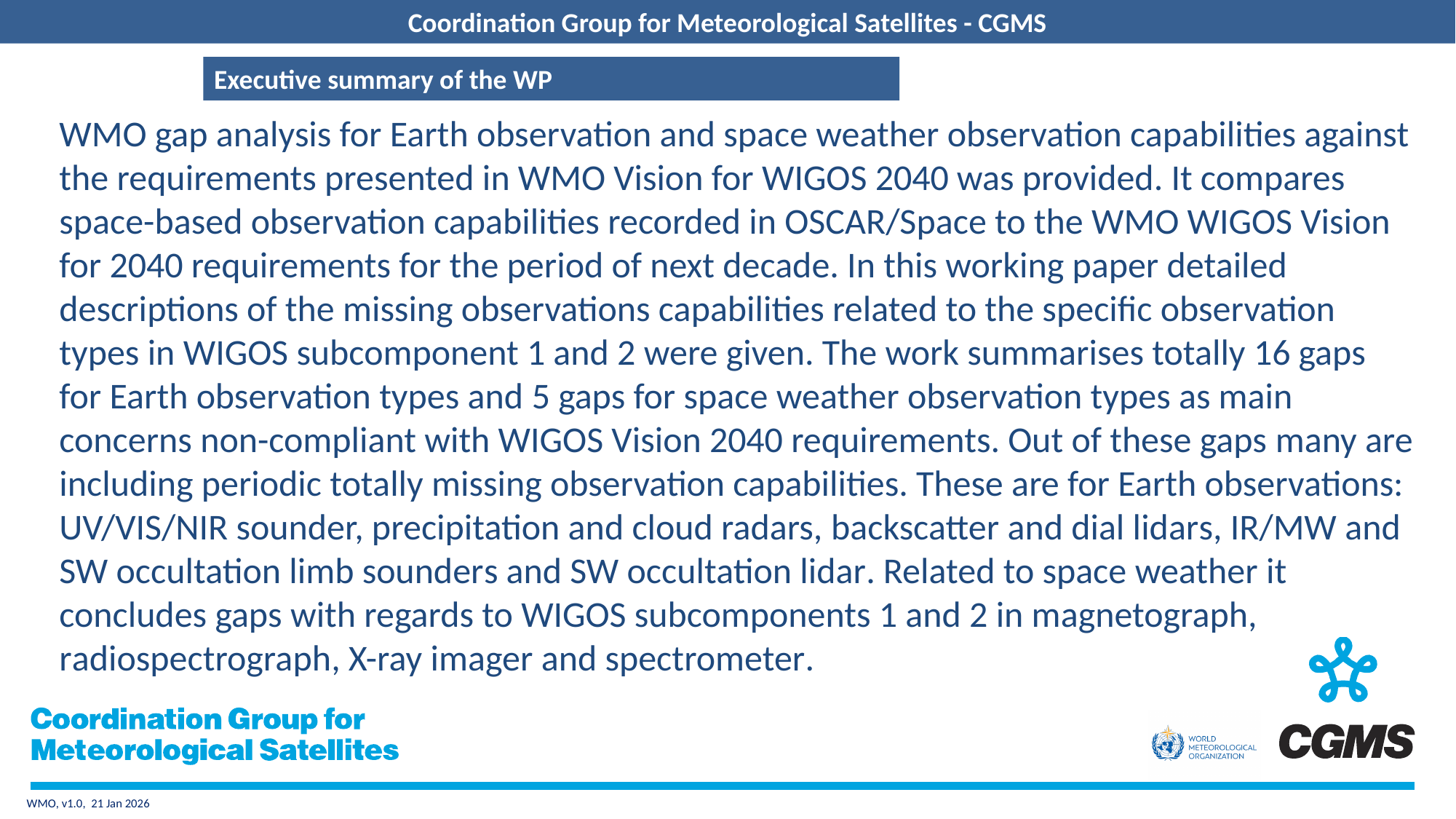

Executive summary of the WP
WMO gap analysis for Earth observation and space weather observation capabilities against the requirements presented in WMO Vision for WIGOS 2040 was provided. It compares space-based observation capabilities recorded in OSCAR/Space to the WMO WIGOS Vision for 2040 requirements for the period of next decade. In this working paper detailed descriptions of the missing observations capabilities related to the specific observation types in WIGOS subcomponent 1 and 2 were given. The work summarises totally 16 gaps for Earth observation types and 5 gaps for space weather observation types as main concerns non-compliant with WIGOS Vision 2040 requirements. Out of these gaps many are including periodic totally missing observation capabilities. These are for Earth observations: UV/VIS/NIR sounder, precipitation and cloud radars, backscatter and dial lidars, IR/MW and SW occultation limb sounders and SW occultation lidar. Related to space weather it concludes gaps with regards to WIGOS subcomponents 1 and 2 in magnetograph, radiospectrograph, X-ray imager and spectrometer.